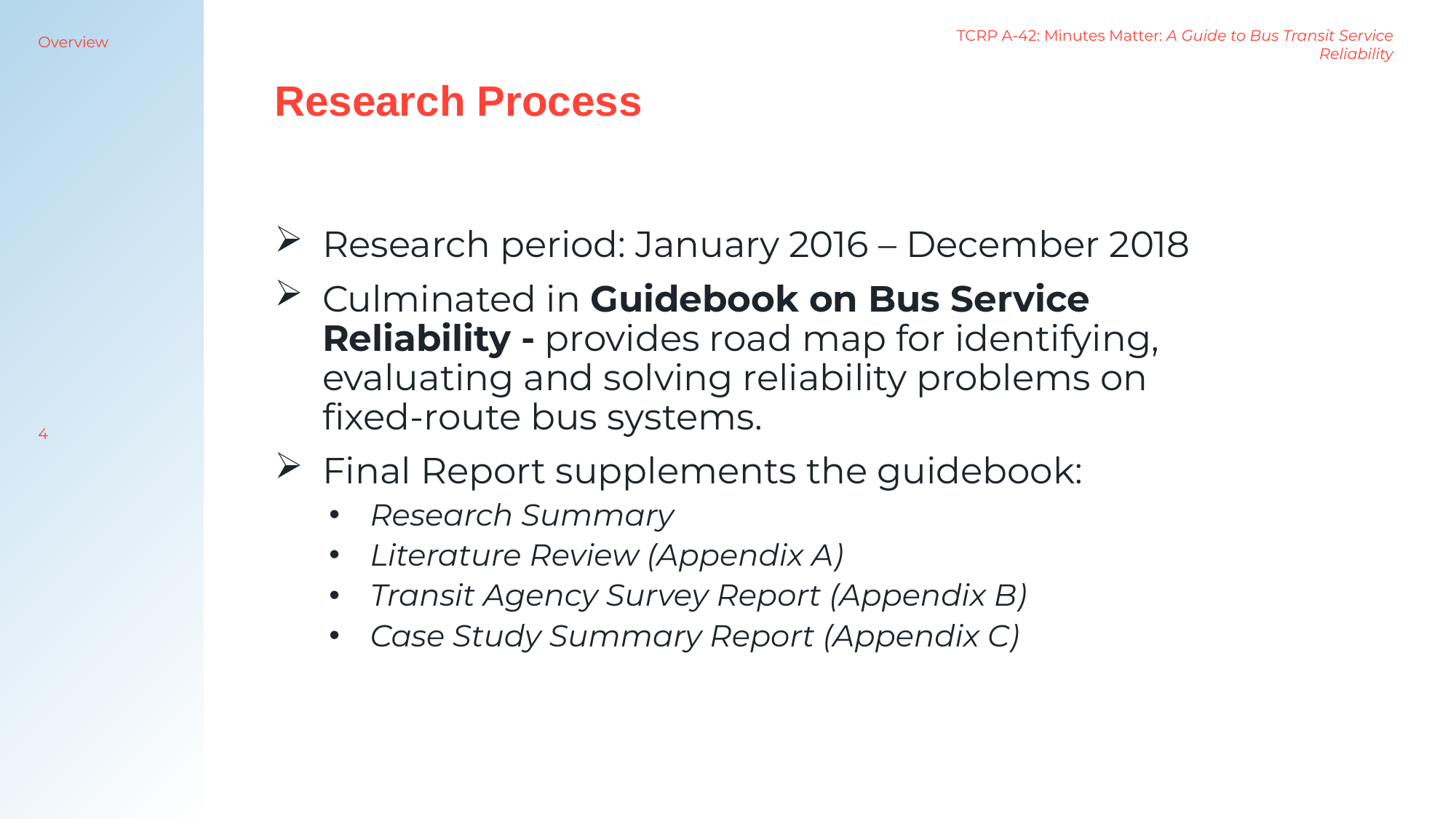

TCRP A-42: Minutes Matter: A Guide to Bus Transit Service Reliability
Overview
Research Process
Research period: January 2016 – December 2018
Culminated in Guidebook on Bus Service Reliability - provides road map for identifying, evaluating and solving reliability problems on fixed-route bus systems.
Final Report supplements the guidebook:
Research Summary
Literature Review (Appendix A)
Transit Agency Survey Report (Appendix B)
Case Study Summary Report (Appendix C)
4